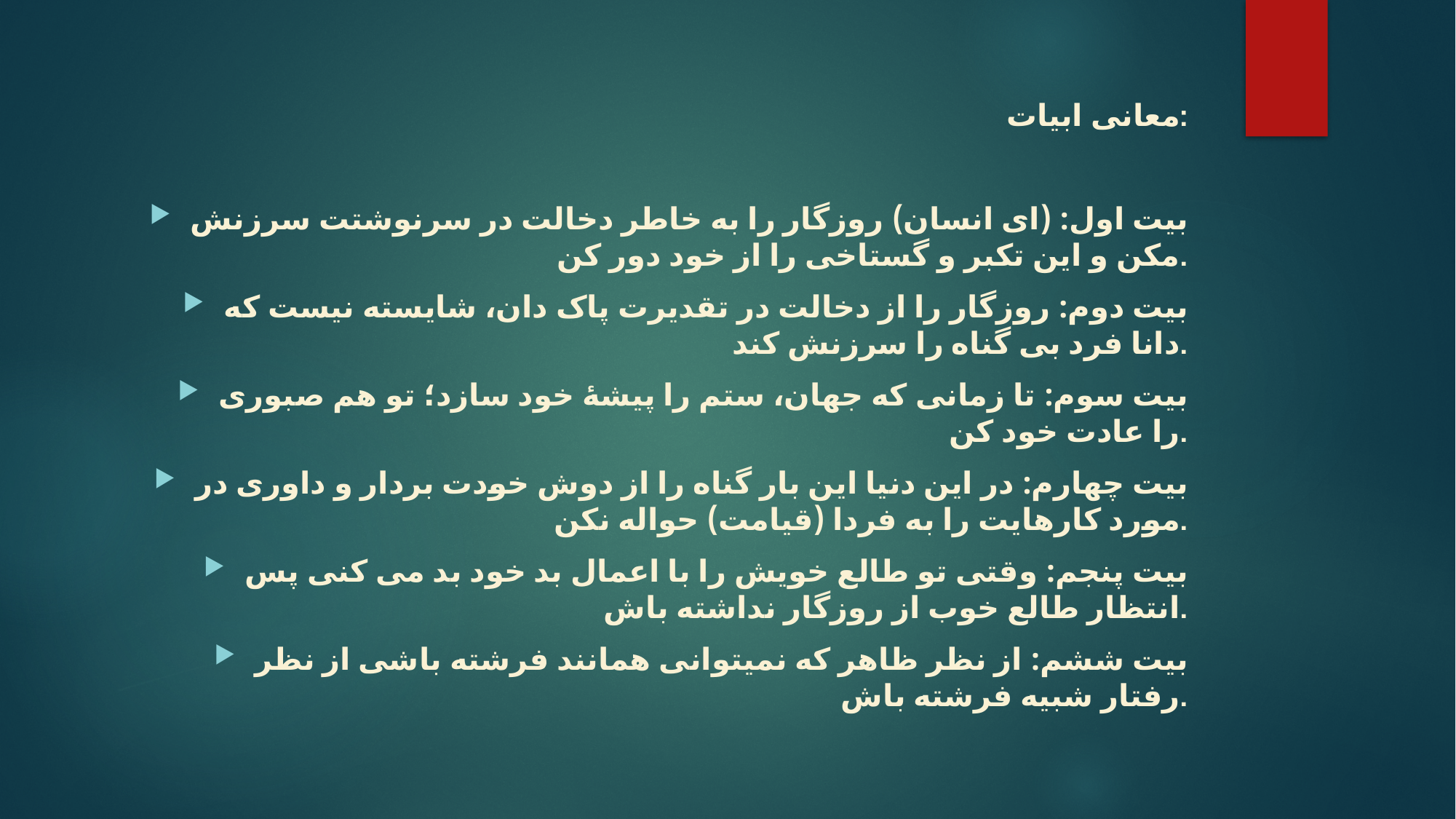

معانی ابیات:

بیت اول: (ای انسان) روزگار را به خاطر دخالت در سرنوشتت سرزنش مکن و این تکبر و گستاخی را از خود دور کن.
بیت دوم: روزگار را از دخالت در تقدیرت پاک دان، شایسته نیست که دانا فرد بی گناه را سرزنش کند.
بیت سوم: تا زمانی که جهان، ستم را پیشۀ خود سازد؛ تو هم صبوری را عادت خود کن.
بیت چهارم: در این دنیا این بار گناه را از دوش خودت بردار و داوری در مورد کارهایت را به فردا (قیامت) حواله نکن.
بیت پنجم: وقتی تو طالع خویش را با اعمال بد خود بد می کنی پس انتظار طالع خوب از روزگار نداشته باش.
بیت ششم: از نظر ظاهر که نمیتوانی همانند فرشته باشی از نظر رفتار شبیه فرشته باش.